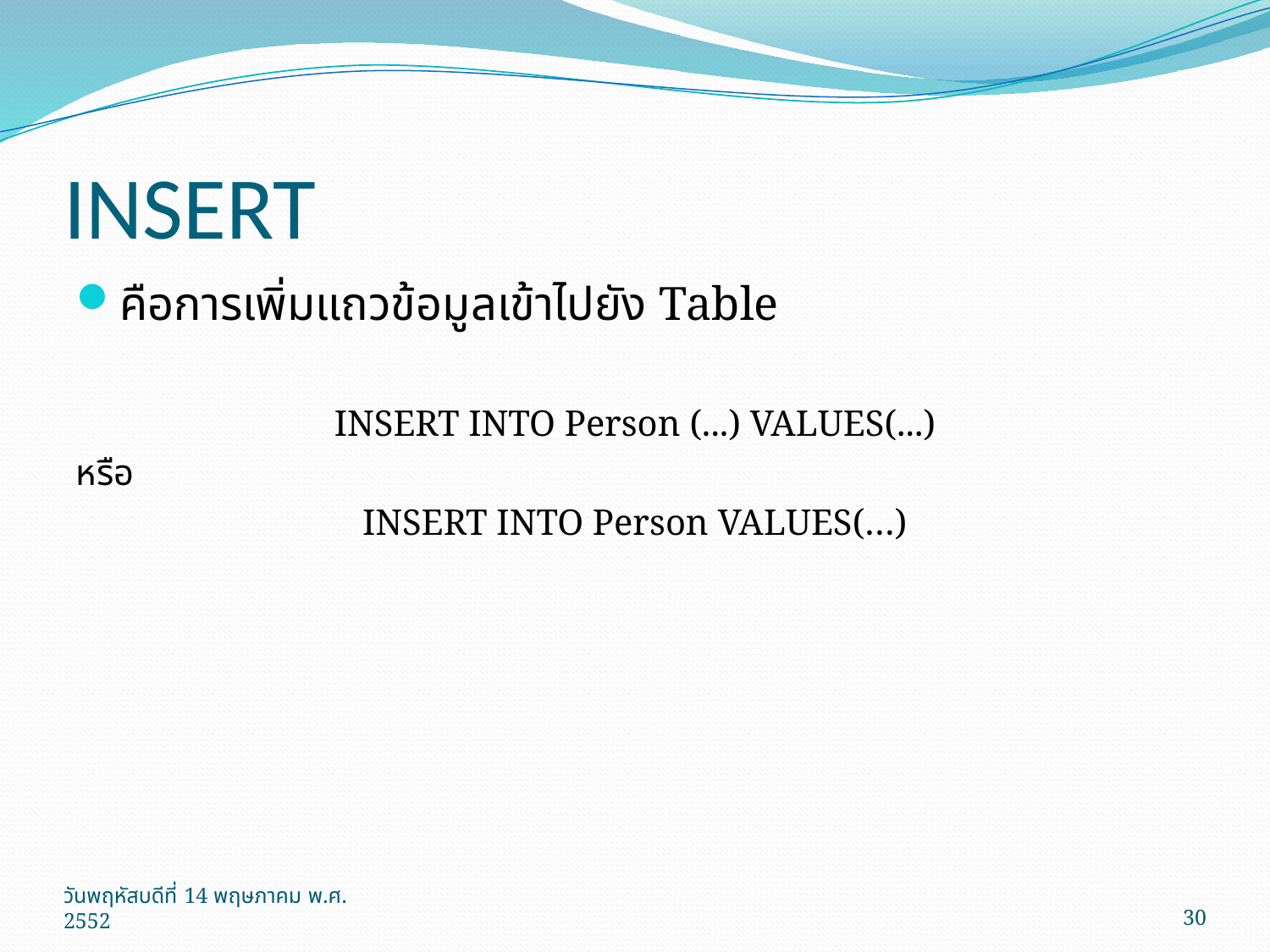

# INSERT
คือการเพิ่มแถวข้อมูลเข้าไปยัง Table

INSERT INTO Person (...) VALUES(...)
หรือ
INSERT INTO Person VALUES(…)
วันพฤหัสบดีที่ 14 พฤษภาคม พ.ศ. 2552
30